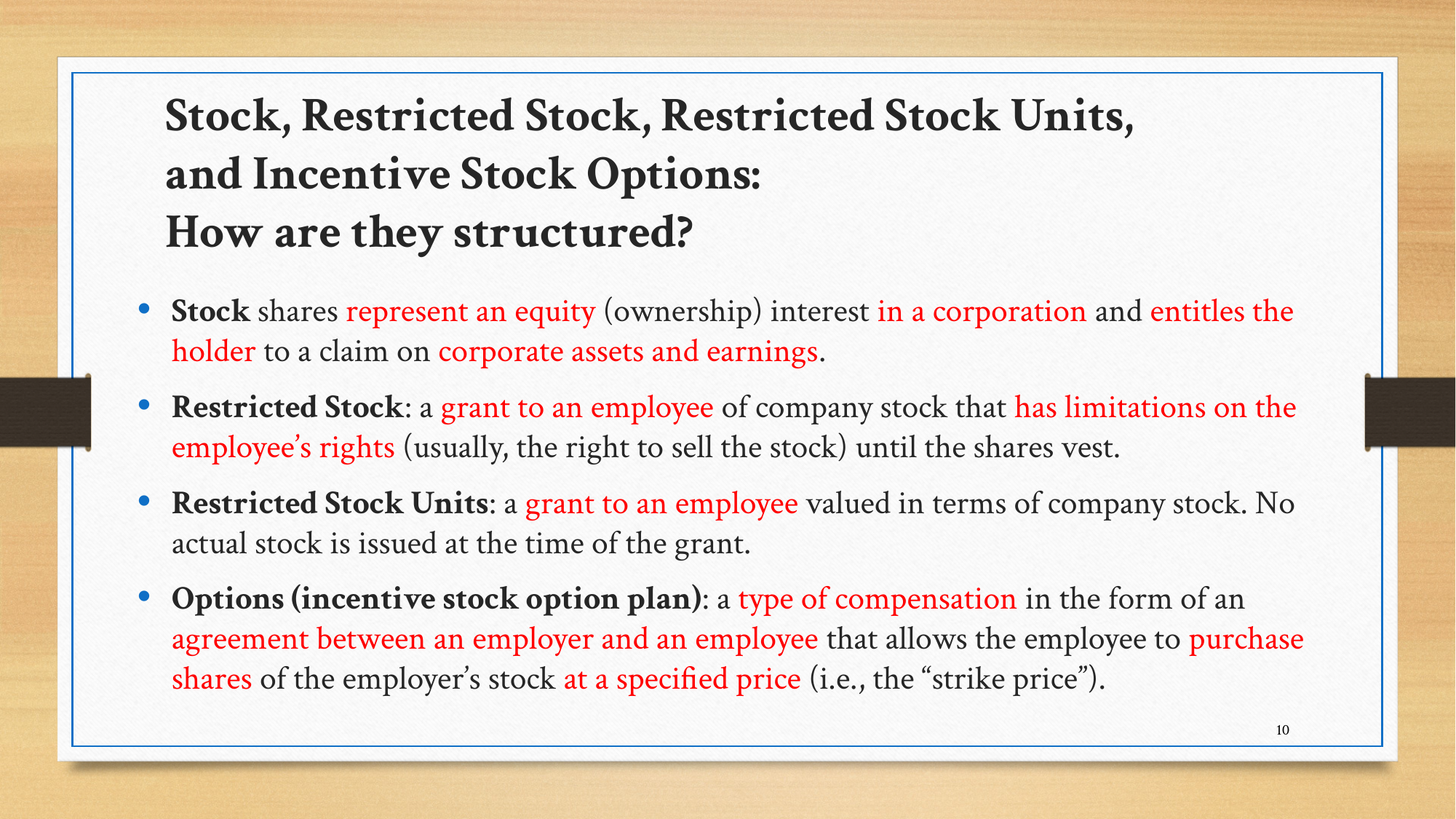

Stock, Restricted Stock, Restricted Stock Units,
and Incentive Stock Options:
How are they structured?
Stock shares represent an equity (ownership) interest in a corporation and entitles the holder to a claim on corporate assets and earnings.
Restricted Stock: a grant to an employee of company stock that has limitations on the employee’s rights (usually, the right to sell the stock) until the shares vest.
Restricted Stock Units: a grant to an employee valued in terms of company stock. No actual stock is issued at the time of the grant.
Options (incentive stock option plan): a type of compensation in the form of an agreement between an employer and an employee that allows the employee to purchase shares of the employer’s stock at a specified price (i.e., the “strike price”).

10